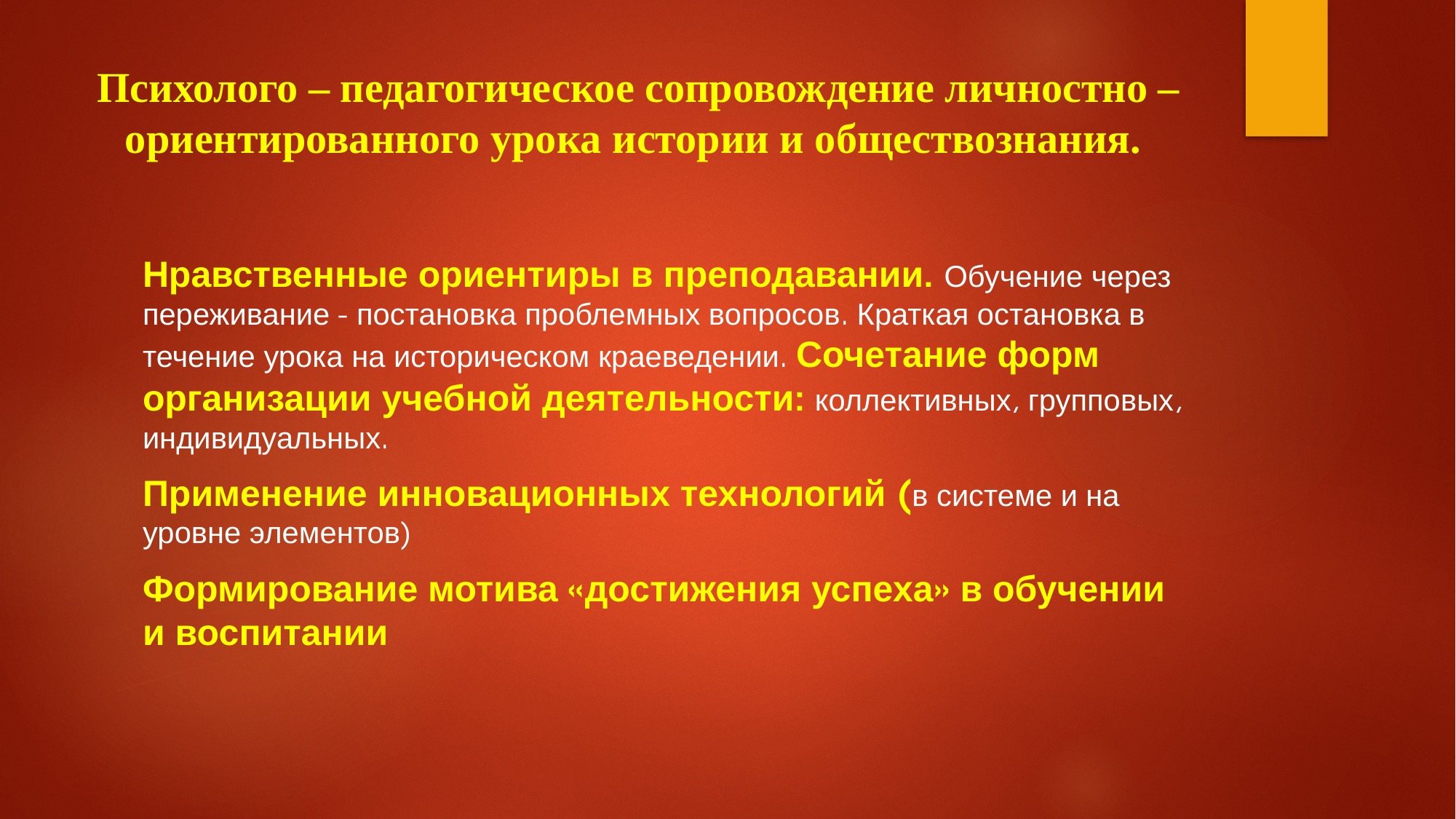

# Психолого – педагогическое сопровождение личностно – ориентированного урока истории и обществознания.
Нравственные ориентиры в преподавании. Обучение через переживание - постановка проблемных вопросов. Краткая остановка в течение урока на историческом краеведении. Сочетание форм организации учебной деятельности: коллективных, групповых, индивидуальных.
Применение инновационных технологий (в системе и на уровне элементов)
Формирование мотива «достижения успеха» в обучении и воспитании